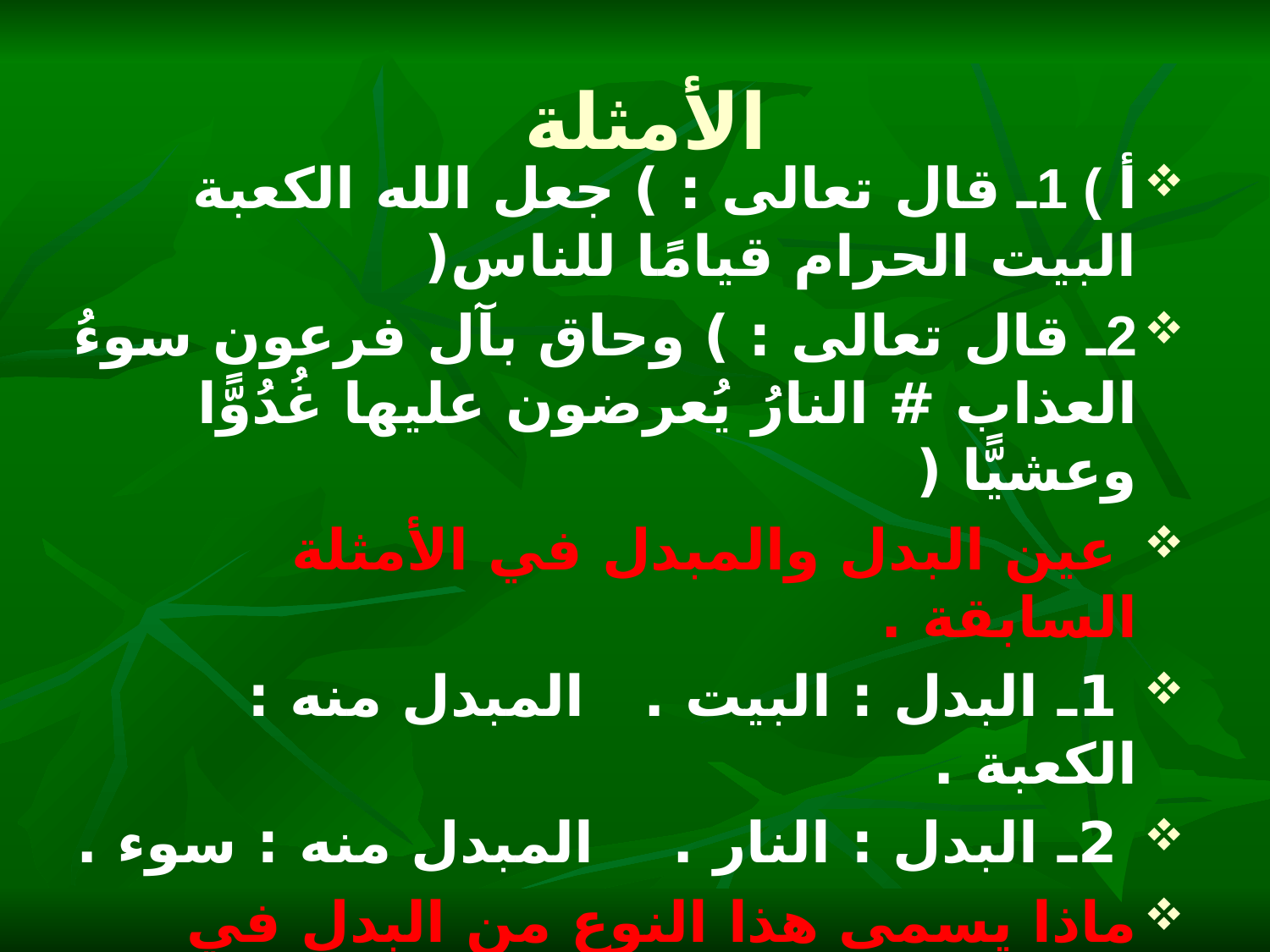

# الأمثلة
أ ) 1ـ قال تعالى : ) جعل الله الكعبة البيت الحرام قيامًا للناس(
2ـ قال تعالى : ) وحاق بآل فرعون سوءُ العذاب # النارُ يُعرضون عليها غُدُوًّا وعشيًّا (
 عين البدل والمبدل في الأمثلة السابقة .
 1ـ البدل : البيت .   المبدل منه : الكعبة .
 2ـ البدل : النار .    المبدل منه : سوء .
ماذا يسمى هذا النوع من البدل في الأمثلة السابقة ؟
البدل المطابق أو ( بدل الكل من الكل ) : وهو ما كان فيه البدل عين المبدل منه .